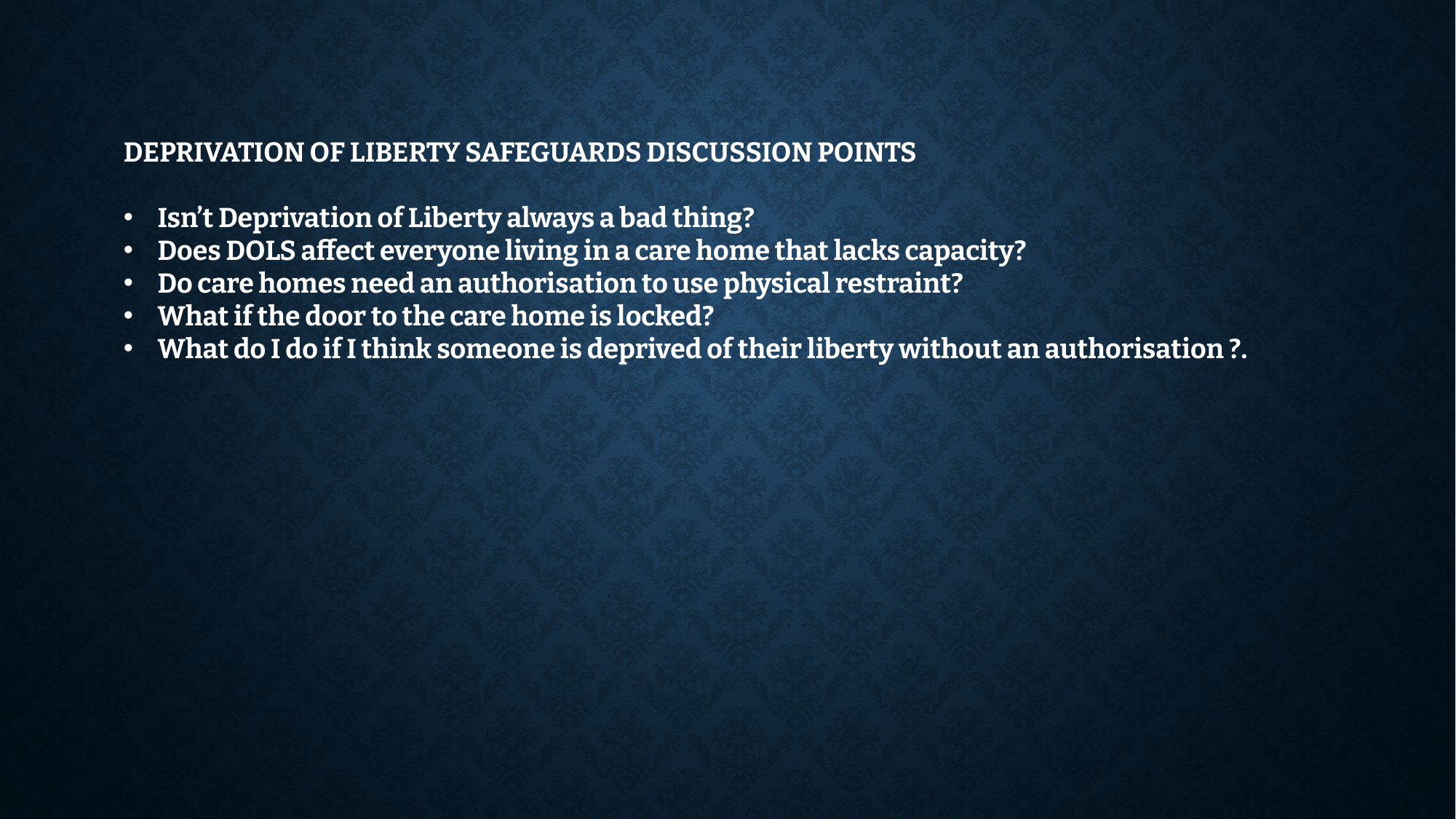

DEPRIVATION OF LIBERTY SAFEGUARDS DISCUSSION POINTS

Isn’t Deprivation of Liberty always a bad thing?
Does DOLS affect everyone living in a care home that lacks capacity?
Do care homes need an authorisation to use physical restraint?
What if the door to the care home is locked?
What do I do if I think someone is deprived of their liberty without an authorisation ?.